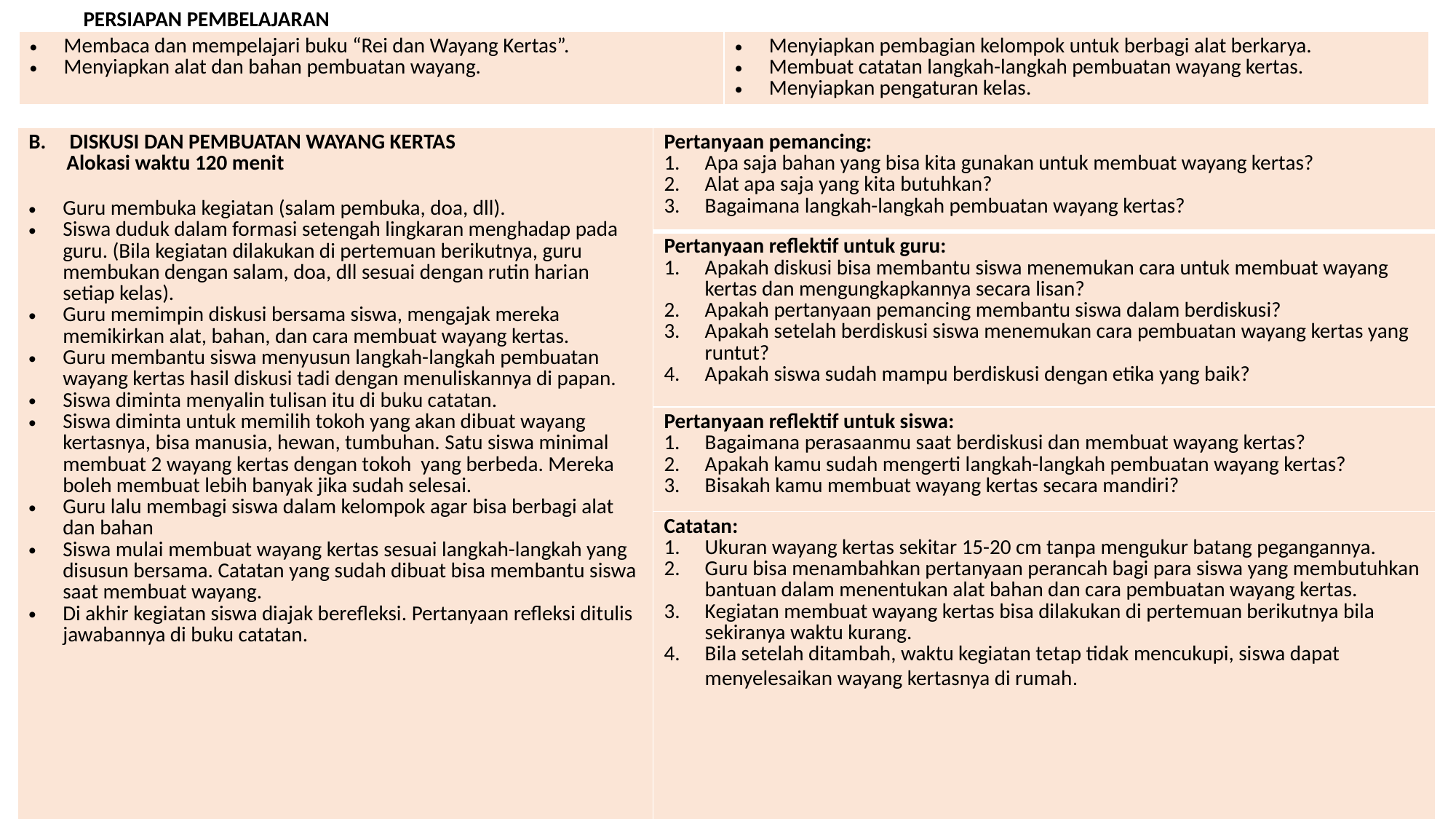

PERSIAPAN PEMBELAJARAN

| Membaca dan mempelajari buku “Rei dan Wayang Kertas”. Menyiapkan alat dan bahan pembuatan wayang. | Menyiapkan pembagian kelompok untuk berbagi alat berkarya. Membuat catatan langkah-langkah pembuatan wayang kertas. Menyiapkan pengaturan kelas. |
| --- | --- |
| DISKUSI DAN PEMBUATAN WAYANG KERTAS Alokasi waktu 120 menit Guru membuka kegiatan (salam pembuka, doa, dll). Siswa duduk dalam formasi setengah lingkaran menghadap pada guru. (Bila kegiatan dilakukan di pertemuan berikutnya, guru membukan dengan salam, doa, dll sesuai dengan rutin harian setiap kelas). Guru memimpin diskusi bersama siswa, mengajak mereka memikirkan alat, bahan, dan cara membuat wayang kertas. Guru membantu siswa menyusun langkah-langkah pembuatan wayang kertas hasil diskusi tadi dengan menuliskannya di papan. Siswa diminta menyalin tulisan itu di buku catatan. Siswa diminta untuk memilih tokoh yang akan dibuat wayang kertasnya, bisa manusia, hewan, tumbuhan. Satu siswa minimal membuat 2 wayang kertas dengan tokoh yang berbeda. Mereka boleh membuat lebih banyak jika sudah selesai. Guru lalu membagi siswa dalam kelompok agar bisa berbagi alat dan bahan Siswa mulai membuat wayang kertas sesuai langkah-langkah yang disusun bersama. Catatan yang sudah dibuat bisa membantu siswa saat membuat wayang. Di akhir kegiatan siswa diajak berefleksi. Pertanyaan refleksi ditulis jawabannya di buku catatan. | Pertanyaan pemancing: Apa saja bahan yang bisa kita gunakan untuk membuat wayang kertas? Alat apa saja yang kita butuhkan? Bagaimana langkah-langkah pembuatan wayang kertas? |
| --- | --- |
|  | Pertanyaan reflektif untuk guru: Apakah diskusi bisa membantu siswa menemukan cara untuk membuat wayang kertas dan mengungkapkannya secara lisan? Apakah pertanyaan pemancing membantu siswa dalam berdiskusi? Apakah setelah berdiskusi siswa menemukan cara pembuatan wayang kertas yang runtut? Apakah siswa sudah mampu berdiskusi dengan etika yang baik? |
|  | Pertanyaan reflektif untuk siswa: Bagaimana perasaanmu saat berdiskusi dan membuat wayang kertas? Apakah kamu sudah mengerti langkah-langkah pembuatan wayang kertas? Bisakah kamu membuat wayang kertas secara mandiri? |
|  | Catatan: Ukuran wayang kertas sekitar 15-20 cm tanpa mengukur batang pegangannya. Guru bisa menambahkan pertanyaan perancah bagi para siswa yang membutuhkan bantuan dalam menentukan alat bahan dan cara pembuatan wayang kertas. Kegiatan membuat wayang kertas bisa dilakukan di pertemuan berikutnya bila sekiranya waktu kurang. Bila setelah ditambah, waktu kegiatan tetap tidak mencukupi, siswa dapat menyelesaikan wayang kertasnya di rumah. |